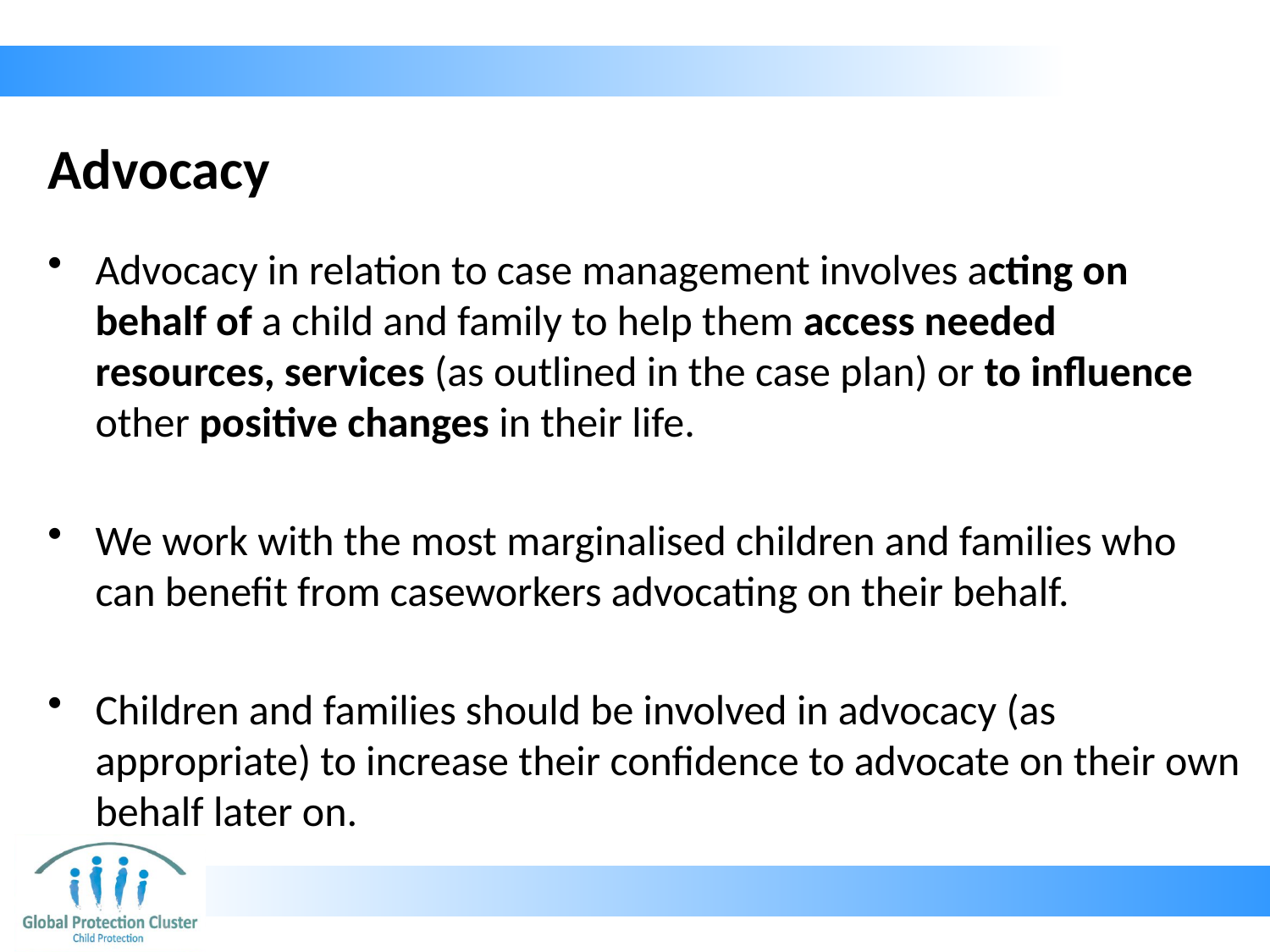

# Advocacy
Advocacy in relation to case management involves acting on behalf of a child and family to help them access needed resources, services (as outlined in the case plan) or to influence other positive changes in their life.

We work with the most marginalised children and families who can benefit from caseworkers advocating on their behalf.

Children and families should be involved in advocacy (as appropriate) to increase their confidence to advocate on their own behalf later on.